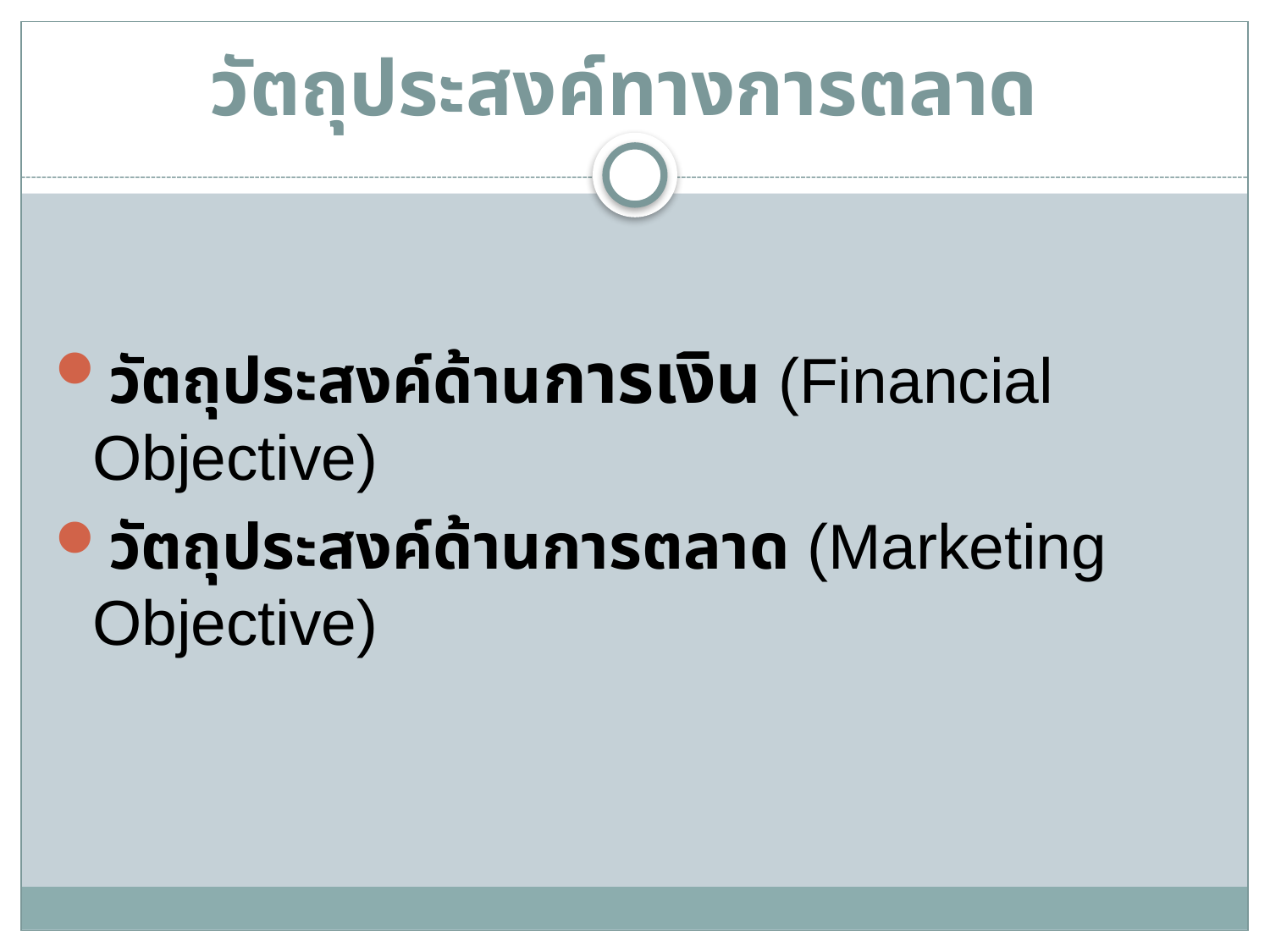

# วัตถุประสงค์ทางการตลาด
วัตถุประสงค์ด้านการเงิน (Financial Objective)
วัตถุประสงค์ด้านการตลาด (Marketing Objective)